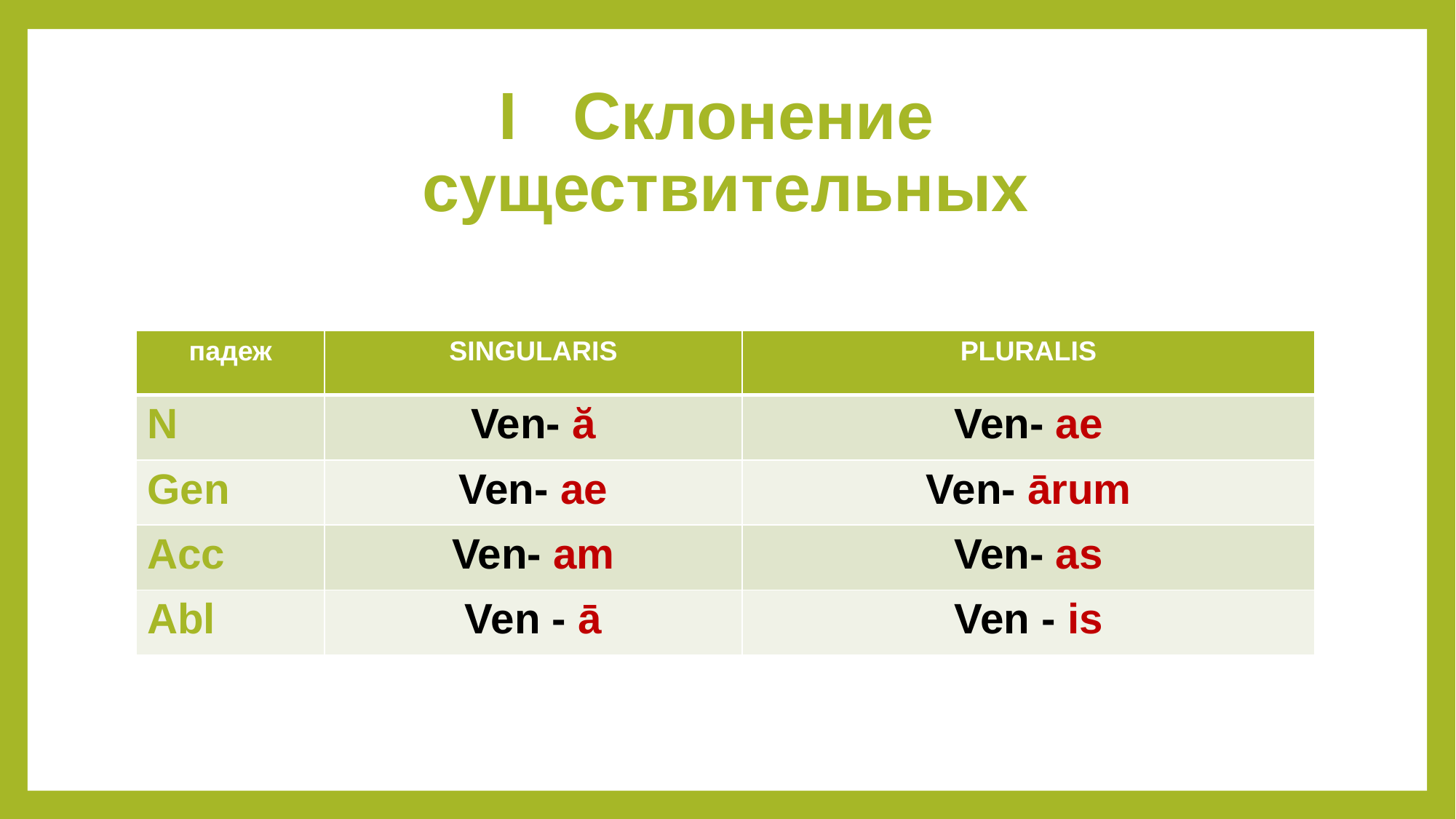

# I   Склонение существительных
| падеж | SINGULARIS | PLURALIS |
| --- | --- | --- |
| N | Ven- ă | Ven- ae |
| Gen | Ven- ae | Ven- ārum |
| Acc | Ven- am | Ven- as |
| Abl | Ven - ā | Ven - is |